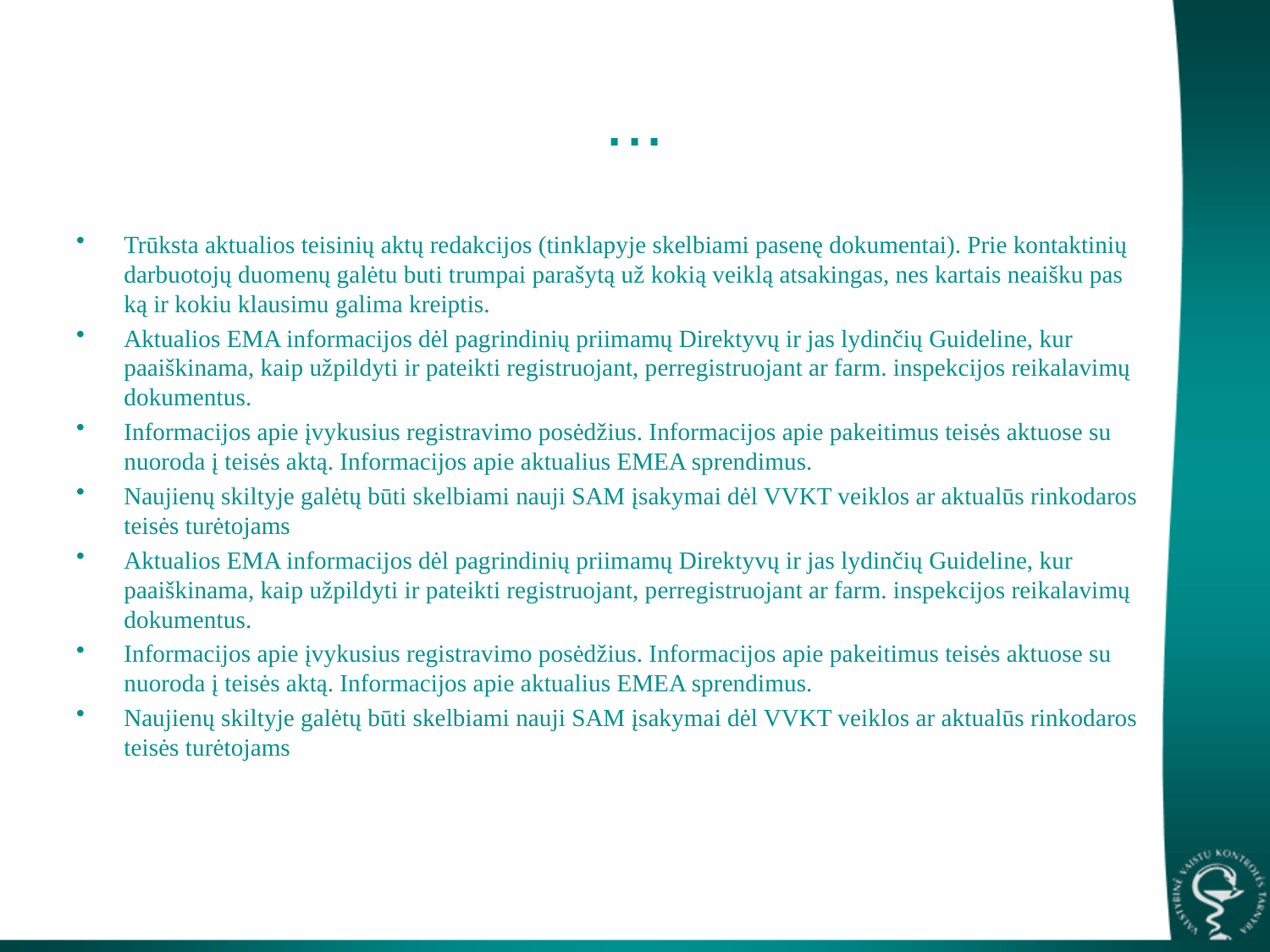

# ...
Trūksta aktualios teisinių aktų redakcijos (tinklapyje skelbiami pasenę dokumentai). Prie kontaktinių darbuotojų duomenų galėtu buti trumpai parašytą už kokią veiklą atsakingas, nes kartais neaišku pas ką ir kokiu klausimu galima kreiptis.
Aktualios EMA informacijos dėl pagrindinių priimamų Direktyvų ir jas lydinčių Guideline, kur paaiškinama, kaip užpildyti ir pateikti registruojant, perregistruojant ar farm. inspekcijos reikalavimų dokumentus.
Informacijos apie įvykusius registravimo posėdžius. Informacijos apie pakeitimus teisės aktuose su nuoroda į teisės aktą. Informacijos apie aktualius EMEA sprendimus.
Naujienų skiltyje galėtų būti skelbiami nauji SAM įsakymai dėl VVKT veiklos ar aktualūs rinkodaros teisės turėtojams
Aktualios EMA informacijos dėl pagrindinių priimamų Direktyvų ir jas lydinčių Guideline, kur paaiškinama, kaip užpildyti ir pateikti registruojant, perregistruojant ar farm. inspekcijos reikalavimų dokumentus.
Informacijos apie įvykusius registravimo posėdžius. Informacijos apie pakeitimus teisės aktuose su nuoroda į teisės aktą. Informacijos apie aktualius EMEA sprendimus.
Naujienų skiltyje galėtų būti skelbiami nauji SAM įsakymai dėl VVKT veiklos ar aktualūs rinkodaros teisės turėtojams